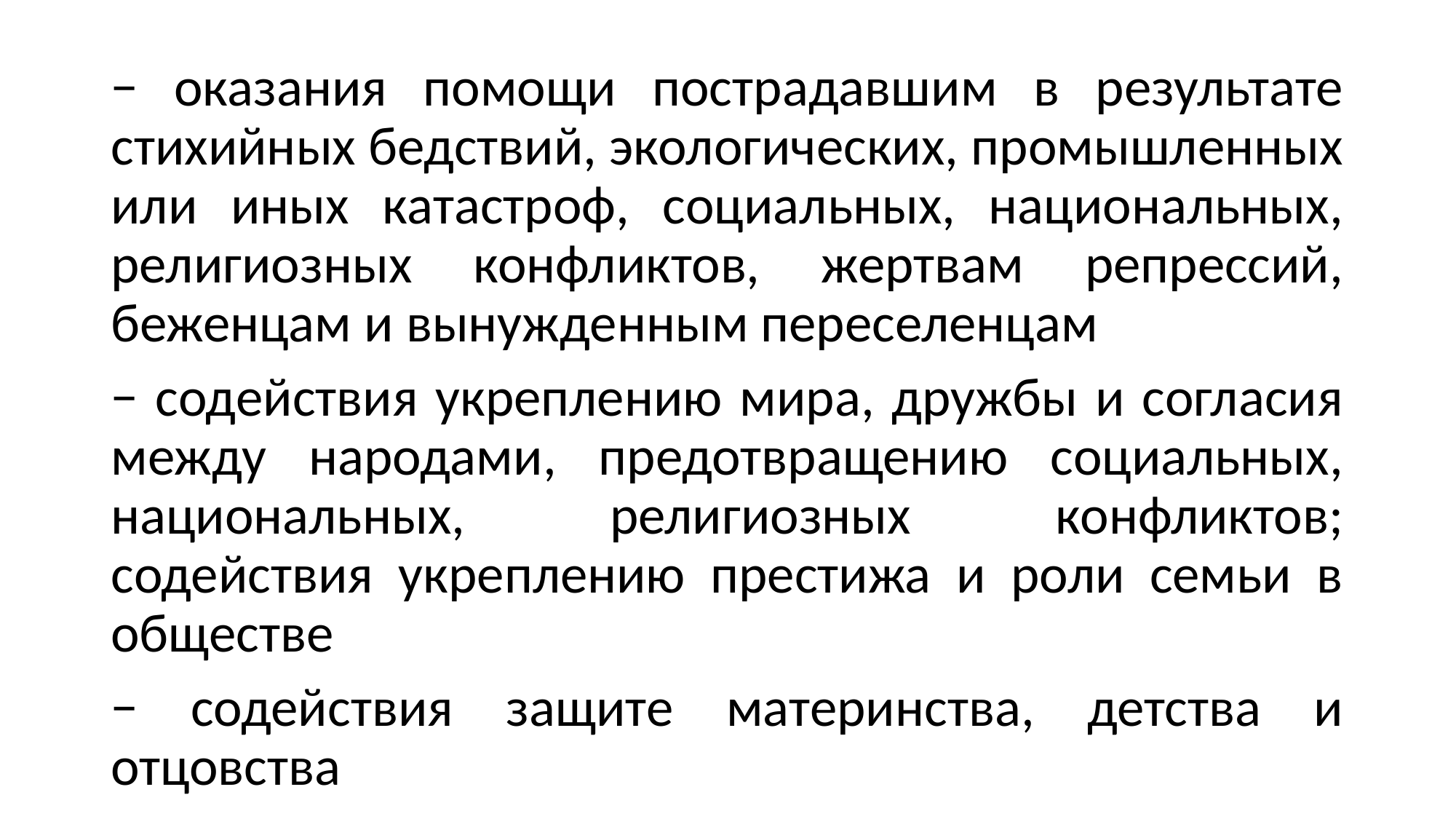

− оказания помощи пострадавшим в результате стихийных бедствий, экологических, промышленных или иных катастроф, социальных, национальных, религиозных конфликтов, жертвам репрессий, беженцам и вынужденным переселенцам
− содействия укреплению мира, дружбы и согласия между народами, предотвращению социальных, национальных, религиозных конфликтов; содействия укреплению престижа и роли семьи в обществе
− содействия защите материнства, детства и отцовства